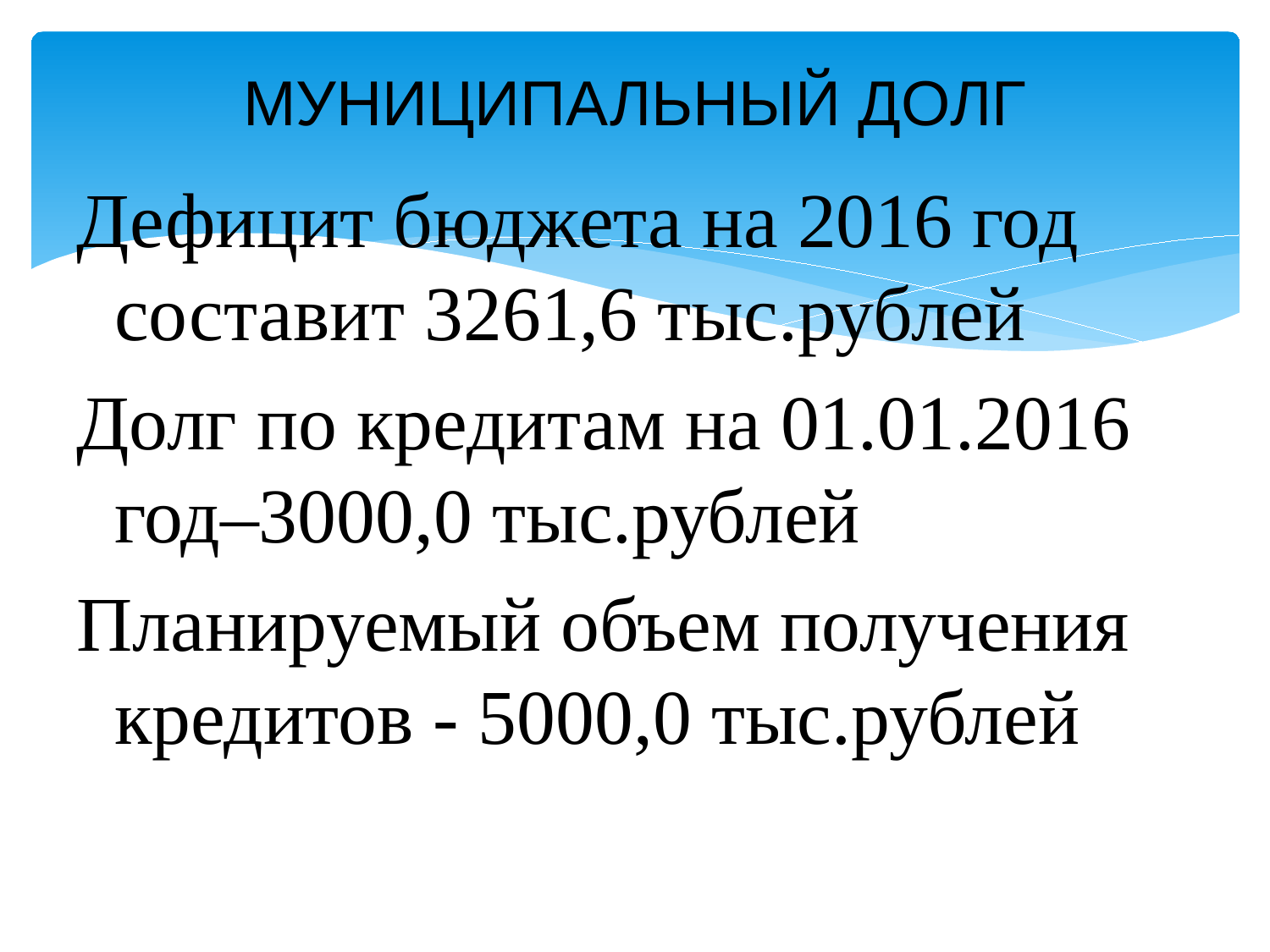

# МУНИЦИПАЛЬНЫЙ ДОЛГ
Дефицит бюджета на 2016 год составит 3261,6 тыс.рублей
Долг по кредитам на 01.01.2016 год–3000,0 тыс.рублей
Планируемый объем получения кредитов - 5000,0 тыс.рублей